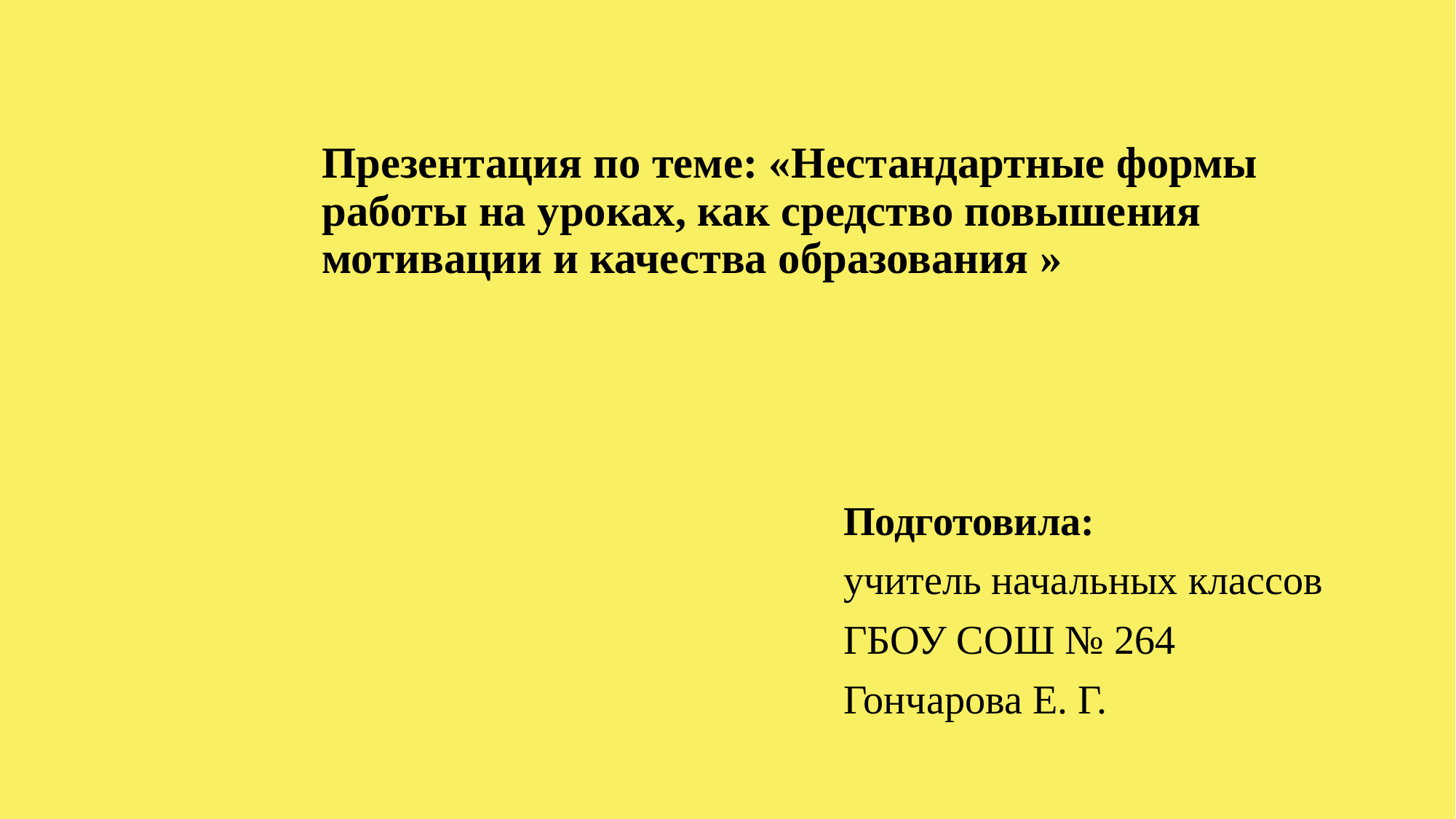

# Презентация по теме: «Нестандартные формы работы на уроках, как средство повышения мотивации и качества образования »
Подготовила:
учитель начальных классов
ГБОУ СОШ № 264
Гончарова Е. Г.